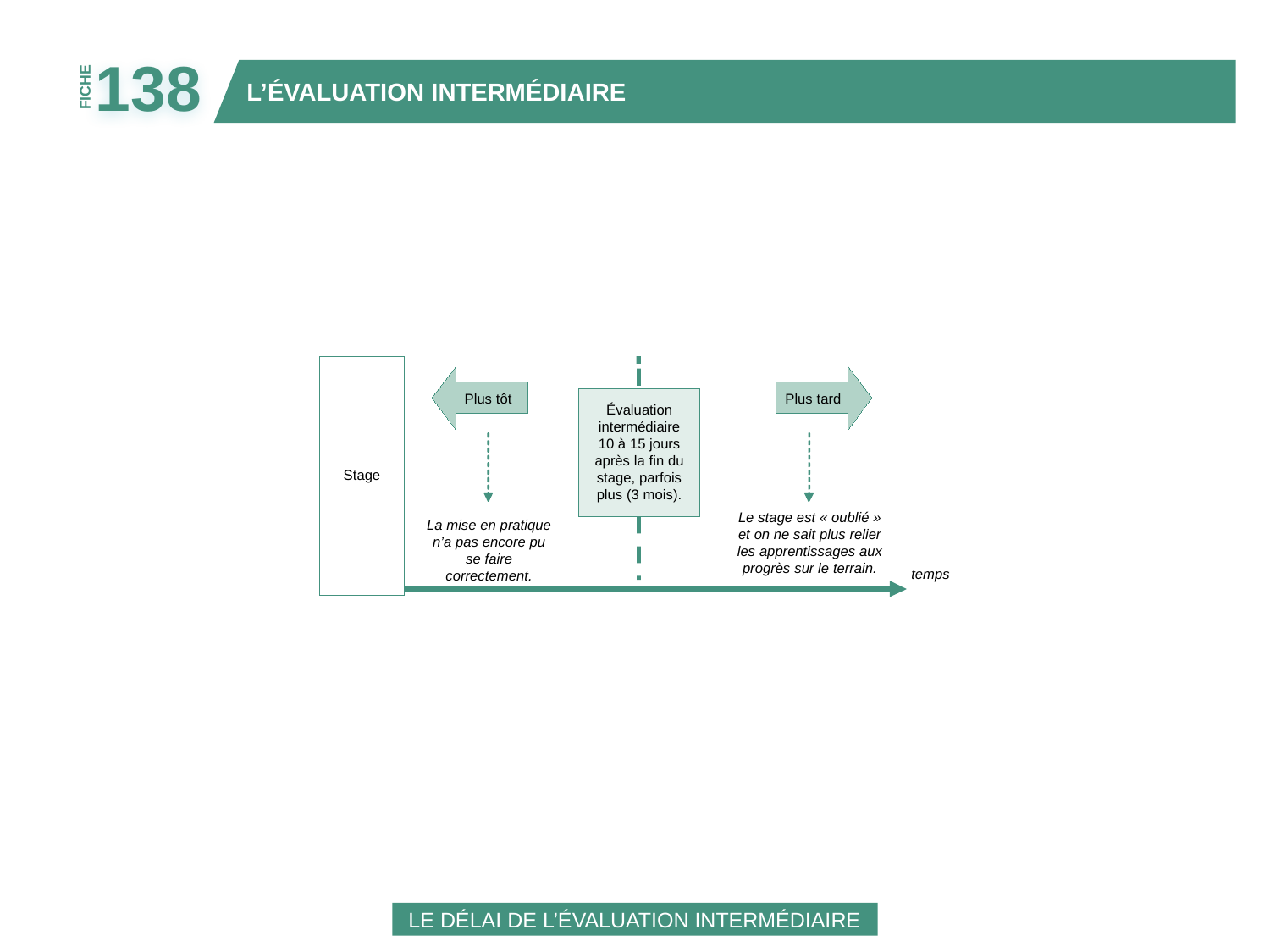

138

L’ÉVALUATION INTERMÉDIAIRE
FICHE

Plus tôt
Plus tard
Évaluation
intermédiaire
10 à 15 jours
après la fin du
stage, parfois
plus (3 mois).

Stage
Le stage est « oublié »
et on ne sait plus relier
les apprentissages aux
progrès sur le terrain.
La mise en pratique
n’a pas encore pu
se faire
correctement.
temps

LE DÉLAI DE L’ÉVALUATION INTERMÉDIAIRE